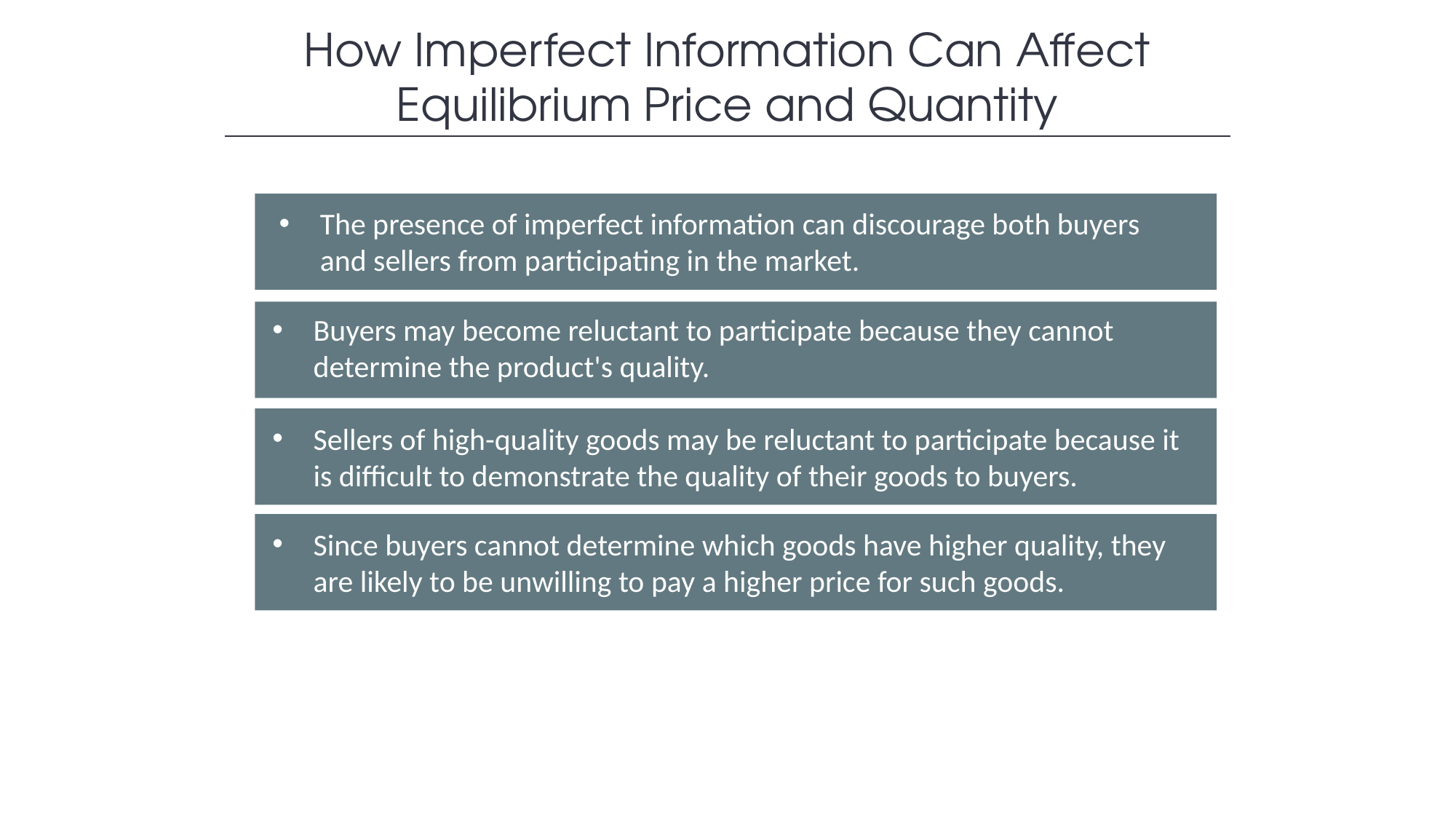

How Imperfect Information Can Affect Equilibrium Price and Quantity

The presence of imperfect information can discourage both buyers and sellers from participating in the market.

Buyers may become reluctant to participate because they cannot determine the product's quality.

Sellers of high-quality goods may be reluctant to participate because it is difficult to demonstrate the quality of their goods to buyers.

Since buyers cannot determine which goods have higher quality, they are likely to be unwilling to pay a higher price for such goods.